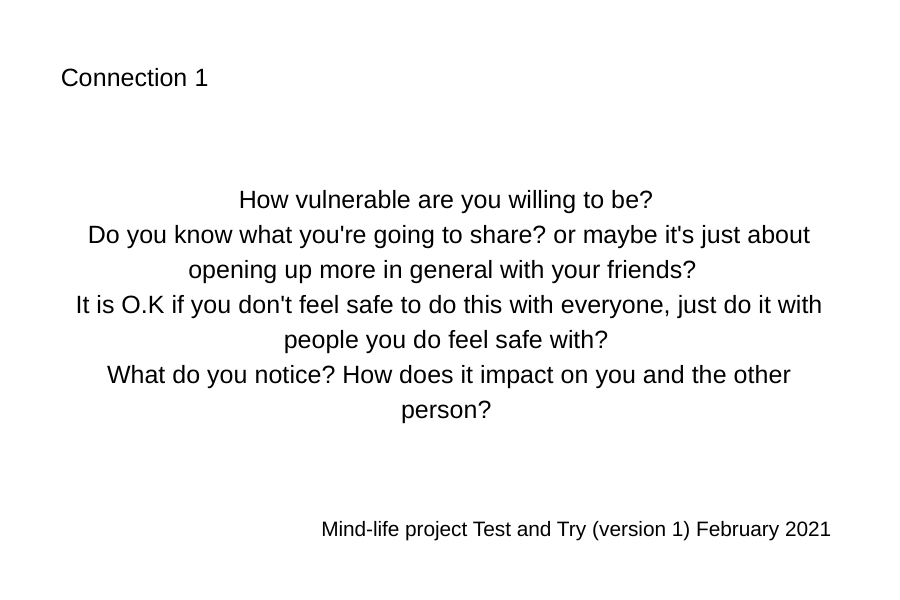

Connection 1
How vulnerable are you willing to be?
Do you know what you're going to share? or maybe it's just about opening up more in general with your friends?
It is O.K if you don't feel safe to do this with everyone, just do it with people you do feel safe with?
What do you notice? How does it impact on you and the other person?
Mind-life project Test and Try (version 1) February 2021